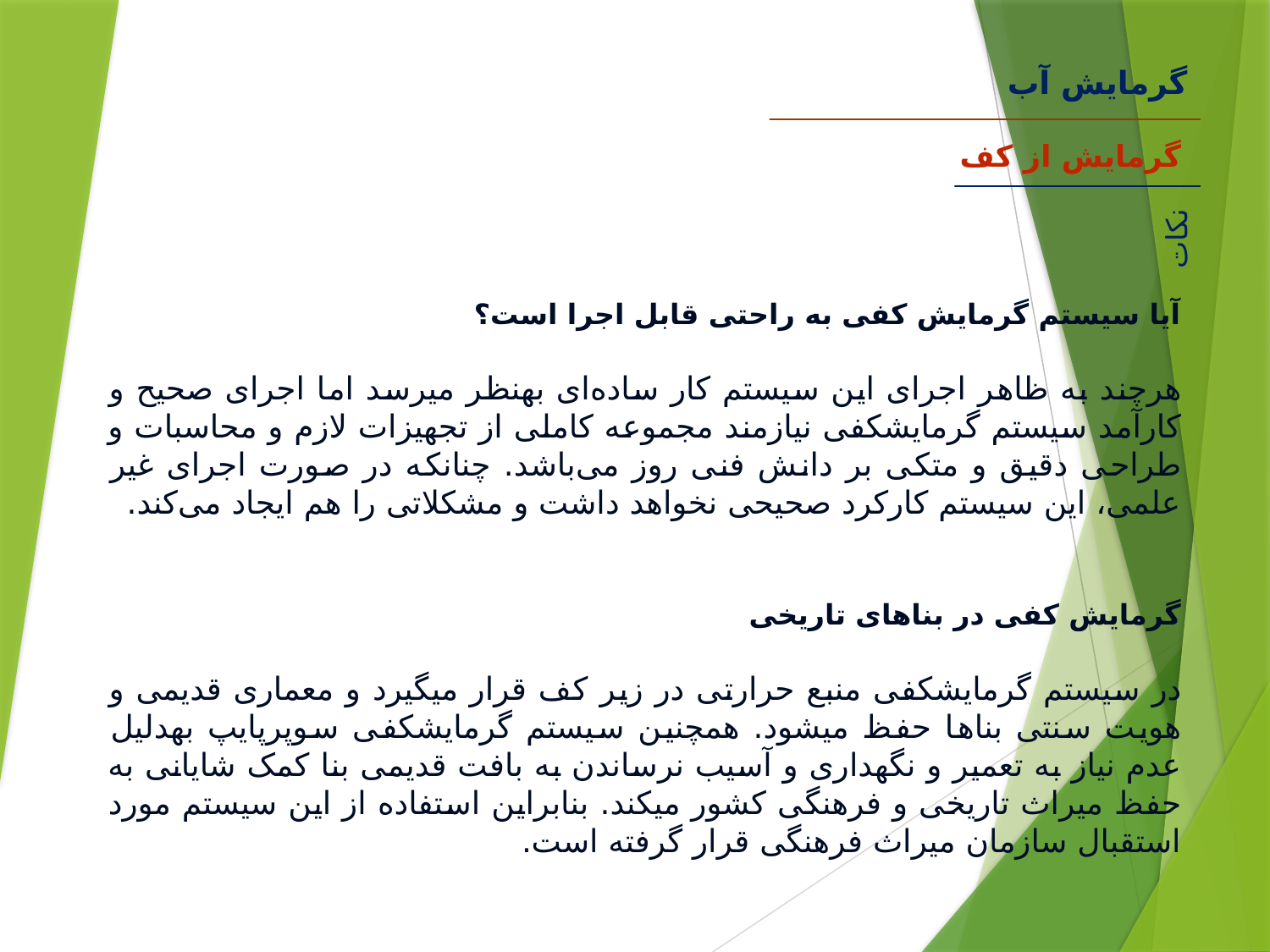

گرمایش آب
گرمایش از کف
نکات
آیا سیستم گرمایش کفی به راحتی قابل اجرا است؟

هرچند به ظاهر اجرای این سیستم کار ساده‌ای به‎نظر می‎رسد اما اجرای صحیح و کارآمد سیستم گرمایش‎کفی نیازمند مجموعه کاملی از تجهیزات لازم و محاسبات و طراحی دقیق و متکی بر دانش فنی روز می‌باشد. چنان‎که در صورت اجرای غیر علمی، این سیستم کارکرد صحیحی نخواهد داشت و مشکلاتی را هم ایجاد می‌‌کند.

گرمایش کفی در بناهای تاریخی

در سیستم گرمایش‎کفی منبع حرارتی در زیر کف قرار می‎گیرد و معماری قدیمی و هویت سنتی بناها حفظ می‎شود. هم‎چنین سیستم گرمایش‎کفی سوپرپایپ به‎دلیل عدم نیاز به تعمیر و نگه‎داری و آسیب نرساندن به بافت قدیمی بنا کمک شایانی به حفظ میراث تاریخی و فرهنگی کشور می‎کند. بنابراین استفاده از این سیستم مورد استقبال سازمان میراث فرهنگی قرار گرفته است.